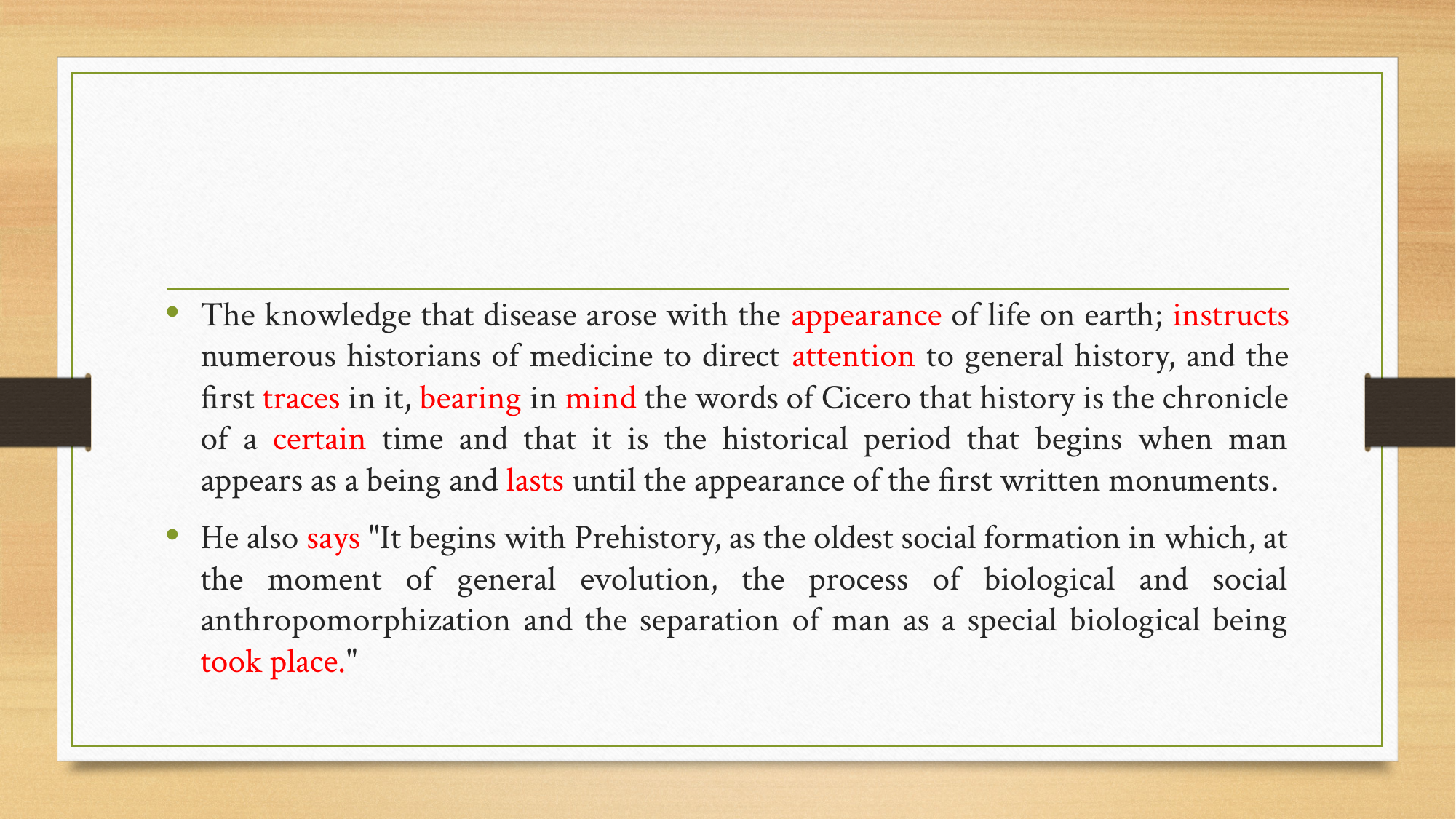

The knowledge that disease arose with the appearance of life on earth; instructs numerous historians of medicine to direct attention to general history, and the first traces in it, bearing in mind the words of Cicero that history is the chronicle of a certain time and that it is the historical period that begins when man appears as a being and lasts until the appearance of the first written monuments.
He also says "It begins with Prehistory, as the oldest social formation in which, at the moment of general evolution, the process of biological and social anthropomorphization and the separation of man as a special biological being took place."